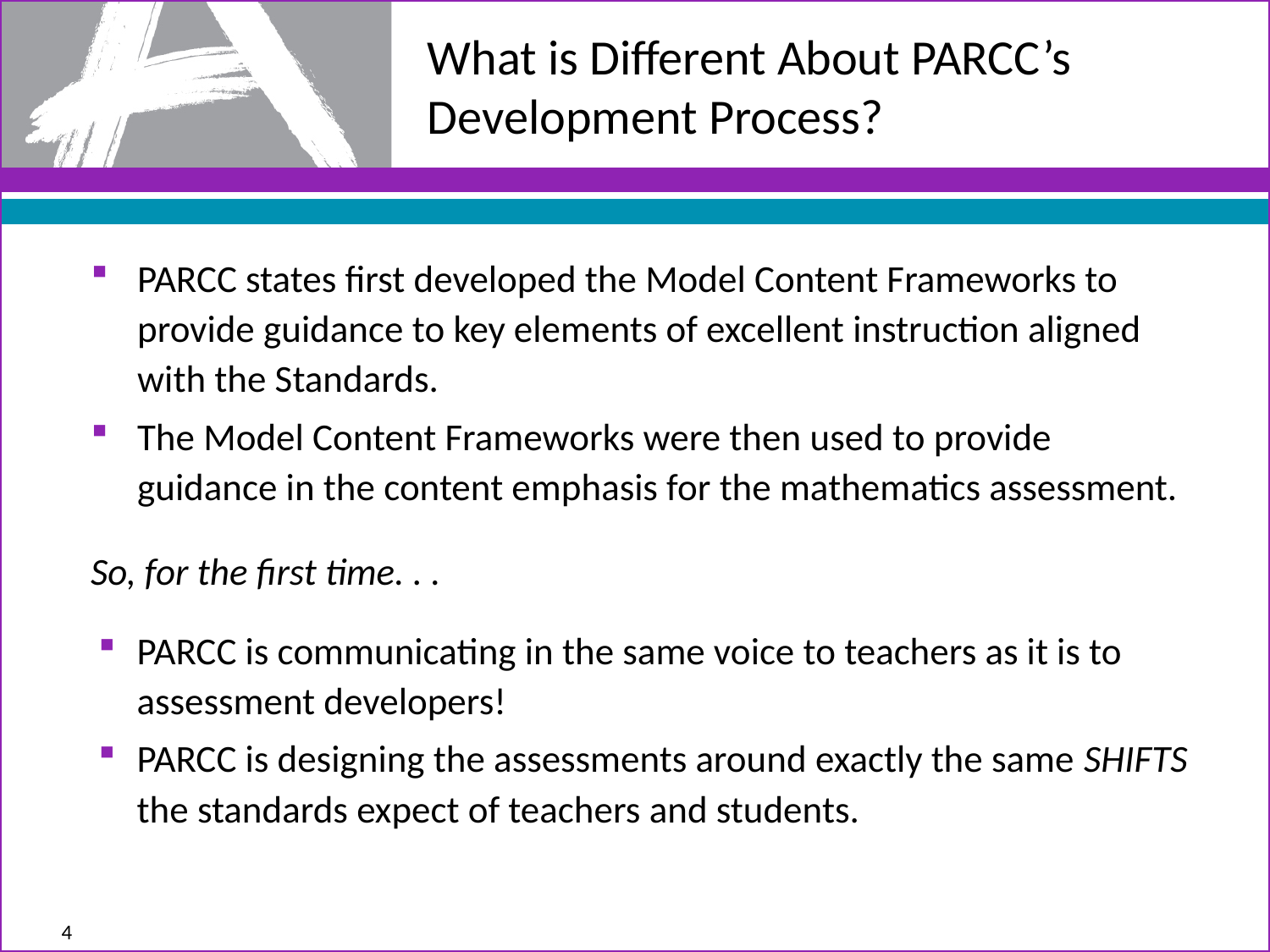

# What is Different About PARCC’s Development Process?
PARCC states first developed the Model Content Frameworks to provide guidance to key elements of excellent instruction aligned with the Standards.
The Model Content Frameworks were then used to provide guidance in the content emphasis for the mathematics assessment.

So, for the first time. . .

PARCC is communicating in the same voice to teachers as it is to assessment developers!
PARCC is designing the assessments around exactly the same SHIFTS the standards expect of teachers and students.

4